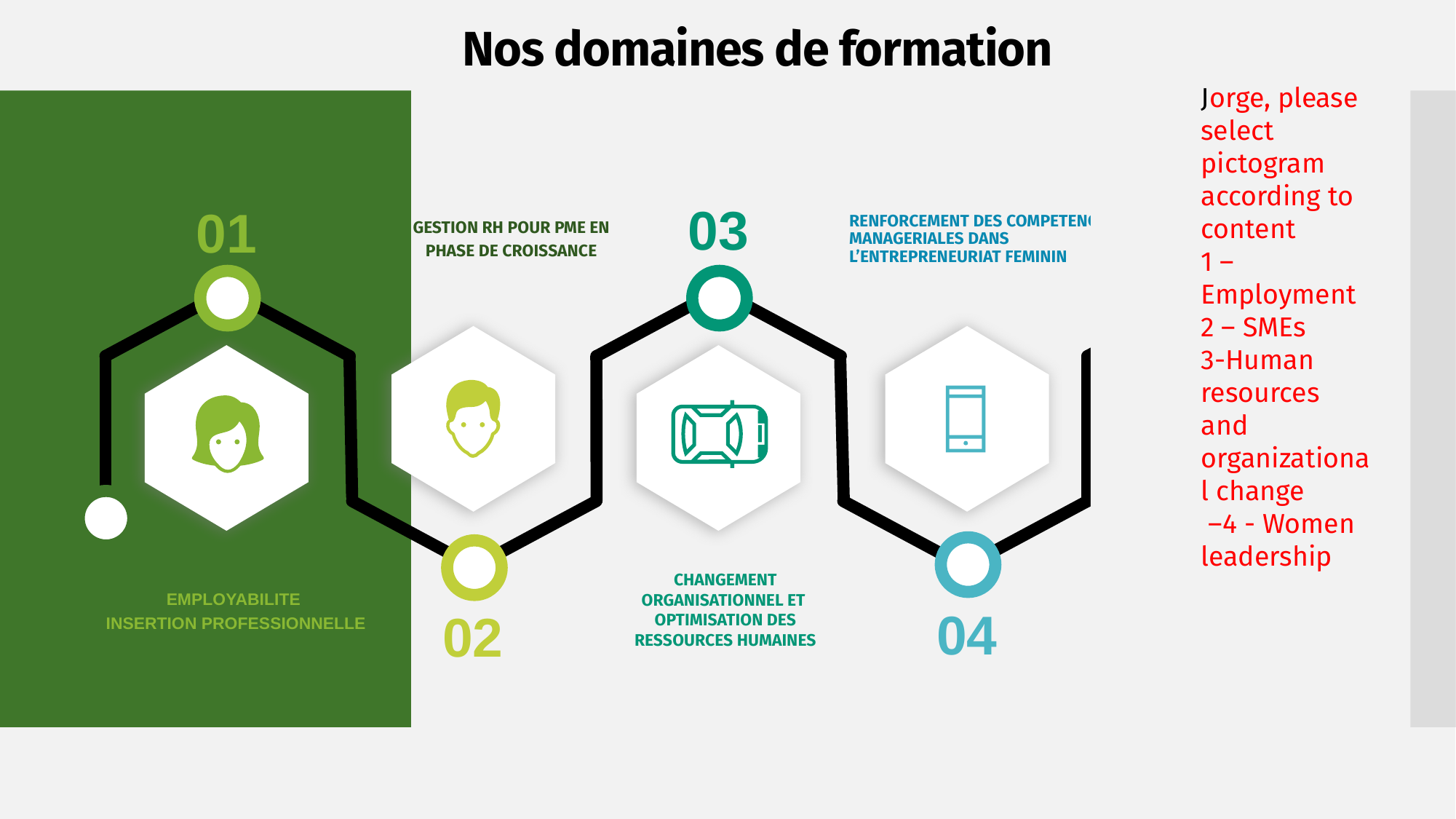

# Nos domaines de formation
Jorge, please select pictogram according to content
1 – Employment
2 – SMEs
3-Human resources and organizational change
 –4 - Women leadership

RENFORCEMENT DES COMPETENCES MANAGERIALES DANS L’ENTREPRENEURIAT FEMININ

GESTION RH POUR PME EN PHASE DE CROISSANCE

CHANGEMENT ORGANISATIONNEL ET
OPTIMISATION DES RESSOURCES HUMAINES
EMPLOYABILITE
 INSERTION PROFESSIONNELLE